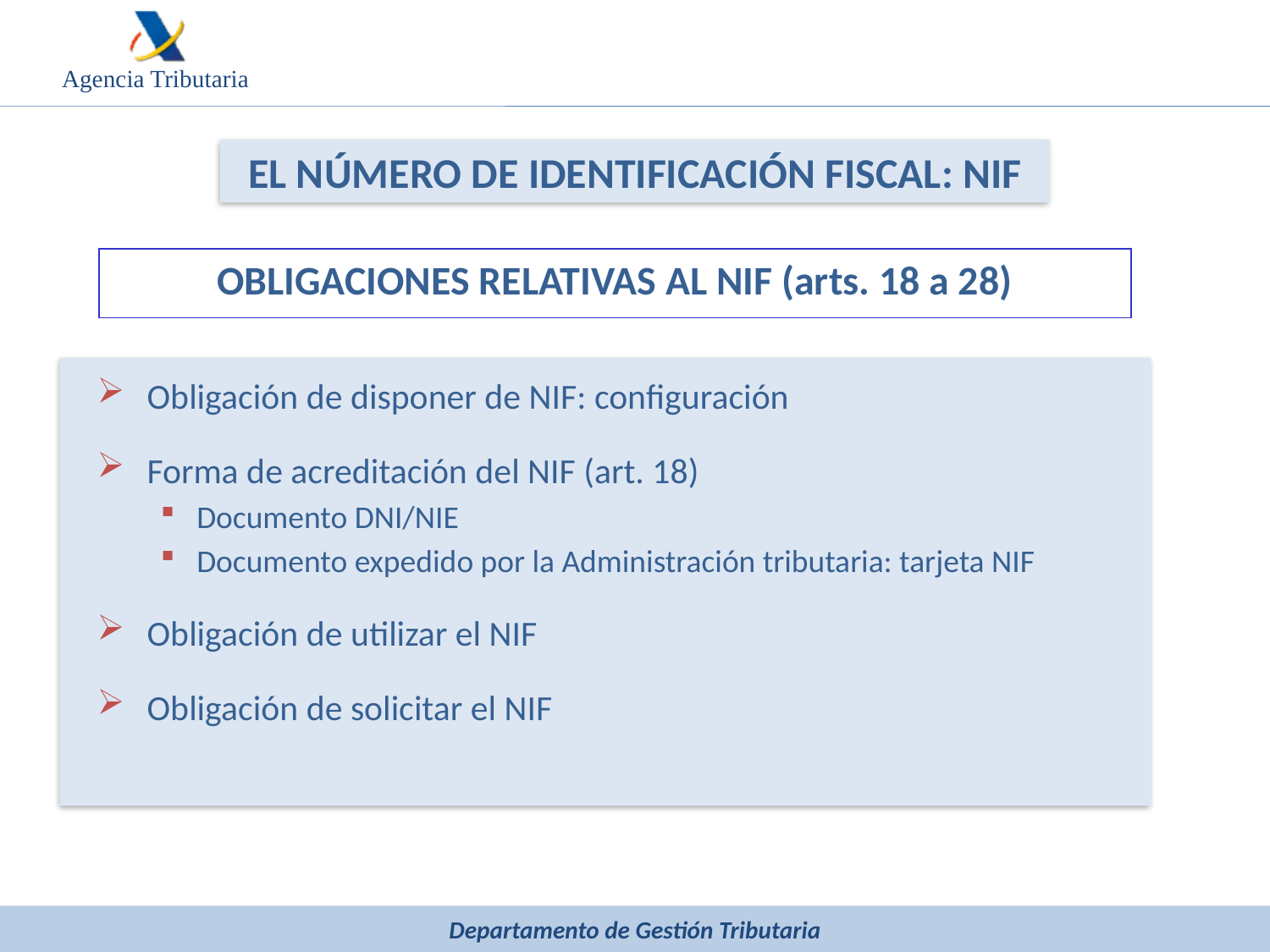

EL NÚMERO DE IDENTIFICACIÓN FISCAL: NIF
OBLIGACIONES RELATIVAS AL NIF (arts. 18 a 28)

Obligación de disponer de NIF: configuración
Forma de acreditación del NIF (art. 18)
Documento DNI/NIE
Documento expedido por la Administración tributaria: tarjeta NIF
Obligación de utilizar el NIF
Obligación de solicitar el NIF